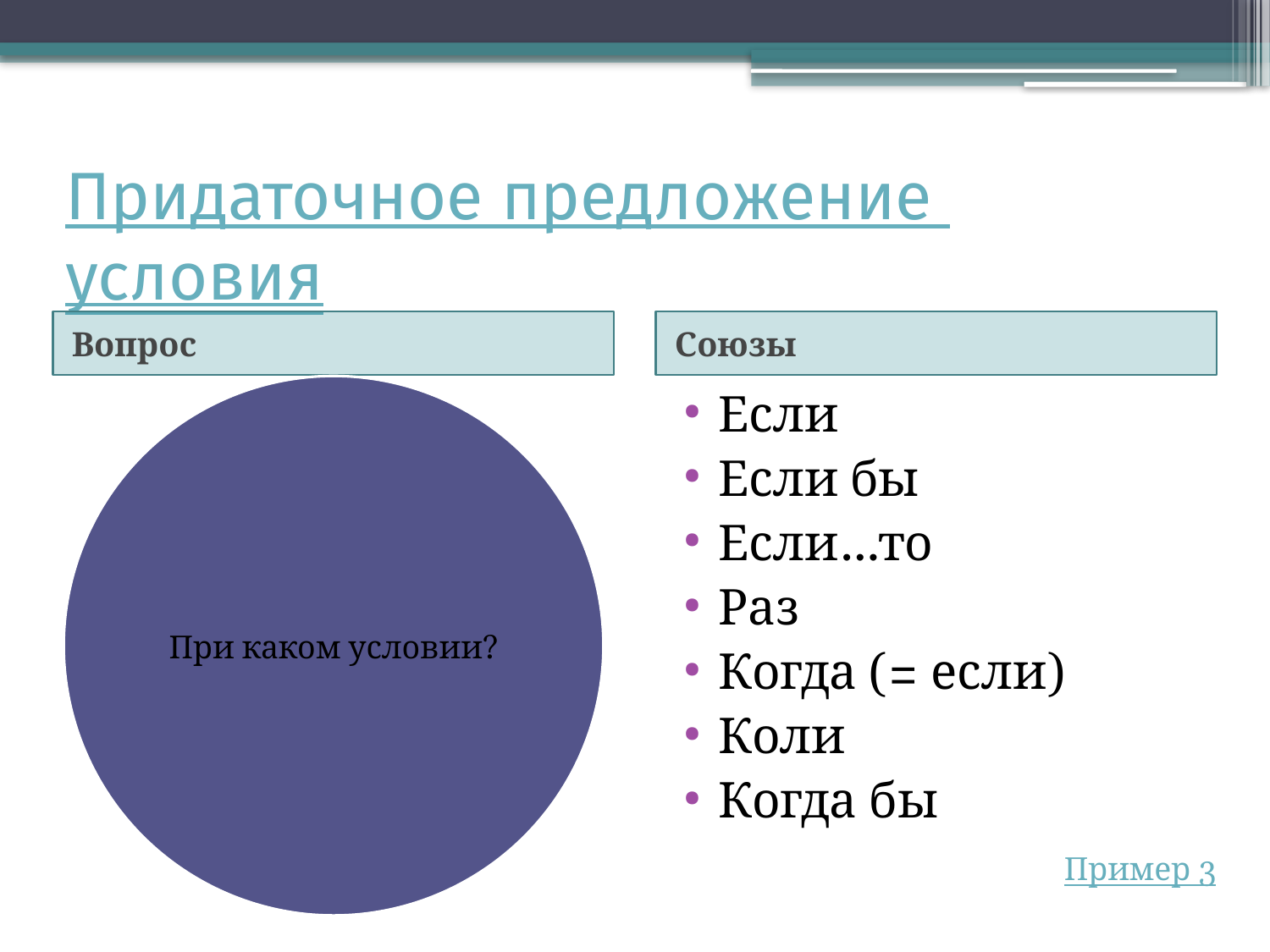

# Придаточное предложение условия
Вопрос
Союзы
При каком условии?
Если
Если бы
Если…то
Раз
Когда (= если)
Коли
Когда бы
Пример 3